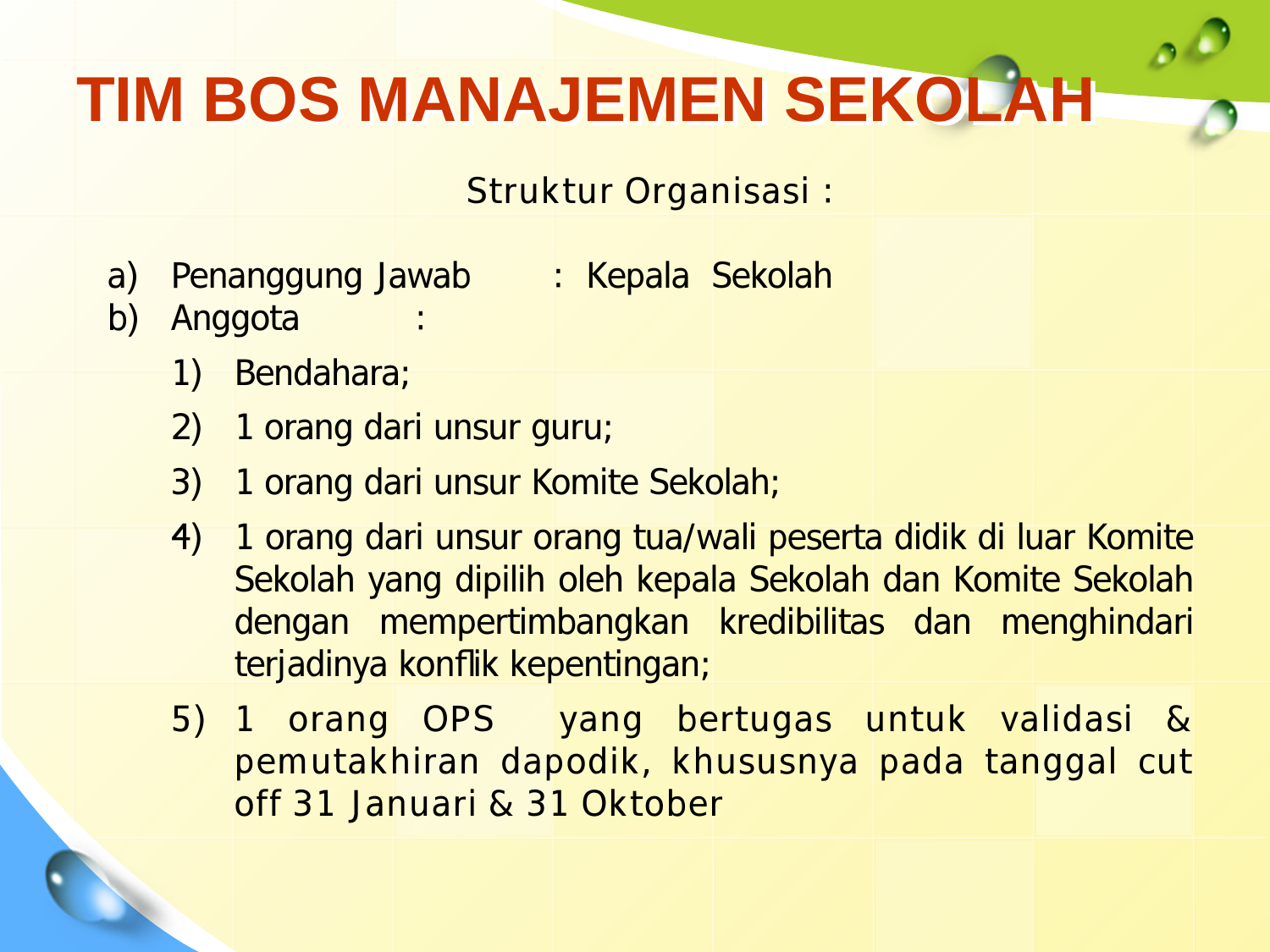

# TIM BOS MANAJEMEN SEKOLAH
Struktur Organisasi :

Penanggung Jawab 	:  Kepala  Sekolah
Anggota		:
Bendahara;
1 orang dari unsur guru;
1 orang dari unsur Komite Sekolah;
1 orang dari unsur orang tua/wali peserta didik di luar Komite Sekolah yang dipilih oleh kepala Sekolah dan Komite Sekolah dengan mempertimbangkan kredibilitas dan menghindari terjadinya konflik kepentingan;
1 orang OPS  yang bertugas untuk validasi & pemutakhiran dapodik, khususnya pada tanggal cut off 31 Januari & 31 Oktober